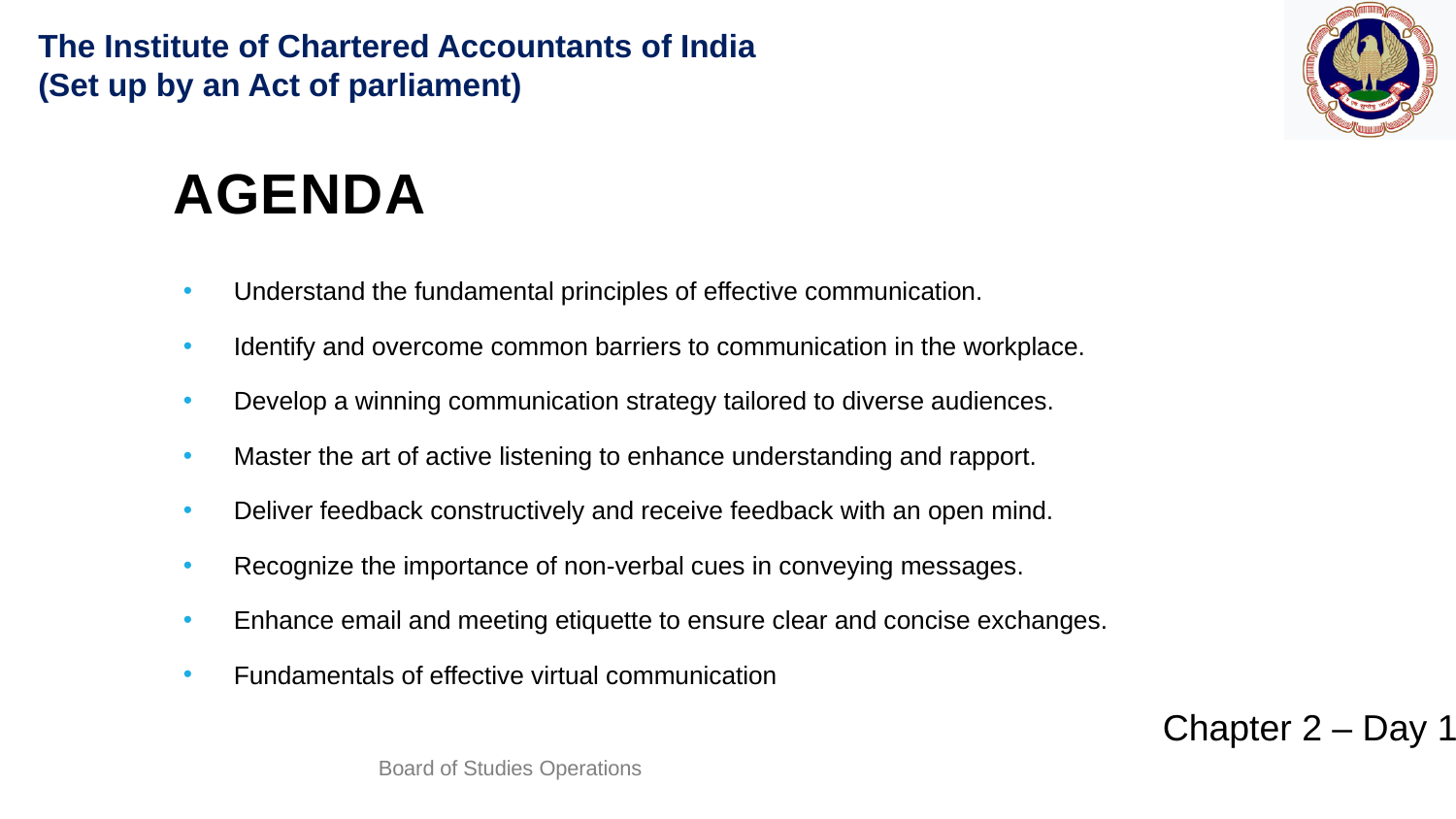

Agenda
Understand the fundamental principles of effective communication.
Identify and overcome common barriers to communication in the workplace.
Develop a winning communication strategy tailored to diverse audiences.
Master the art of active listening to enhance understanding and rapport.
Deliver feedback constructively and receive feedback with an open mind.
Recognize the importance of non-verbal cues in conveying messages.
Enhance email and meeting etiquette to ensure clear and concise exchanges.
Fundamentals of effective virtual communication